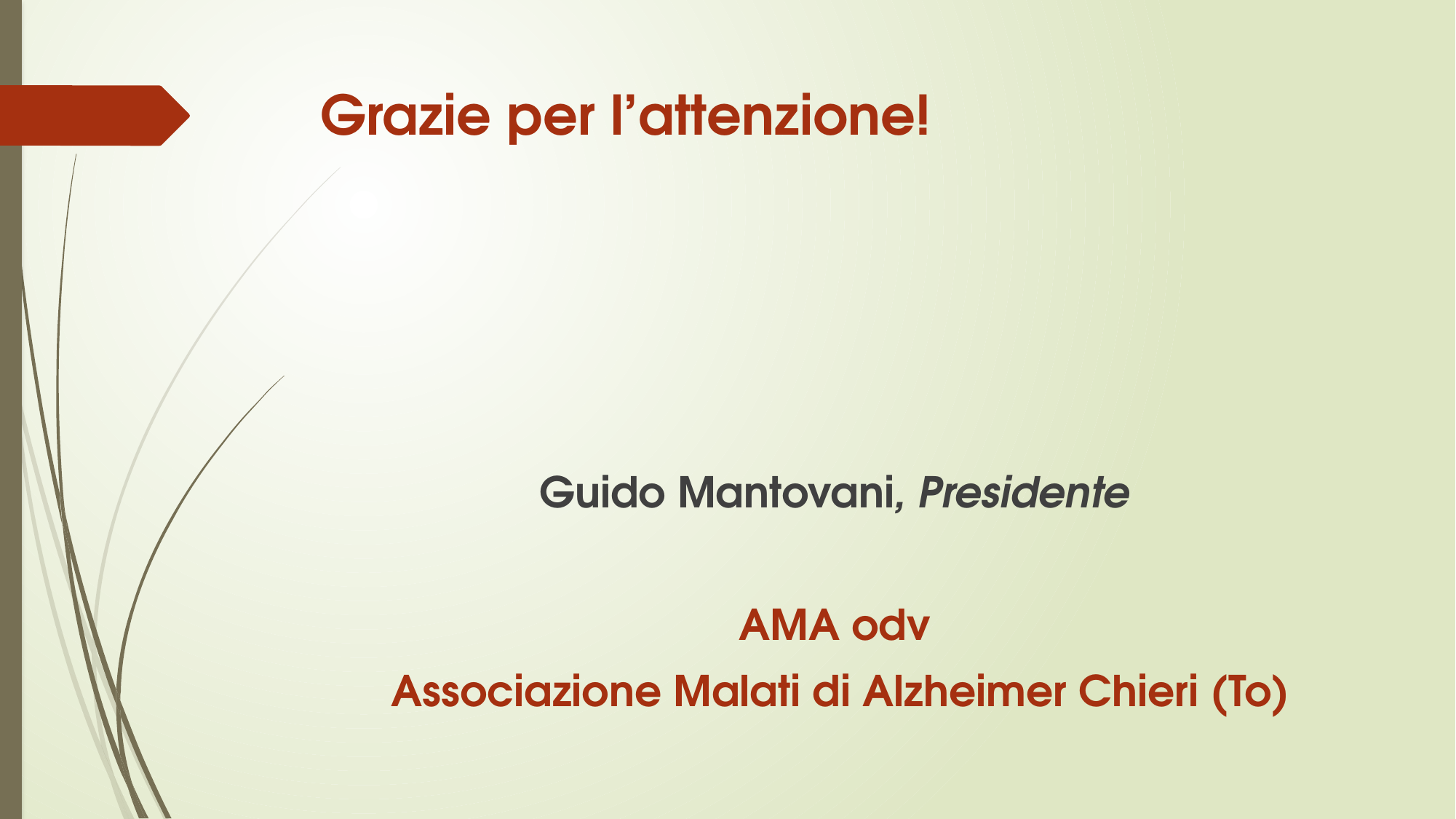

# Grazie per l’attenzione!
Guido Mantovani, Presidente

AMA odv
Associazione Malati di Alzheimer Chieri (To)